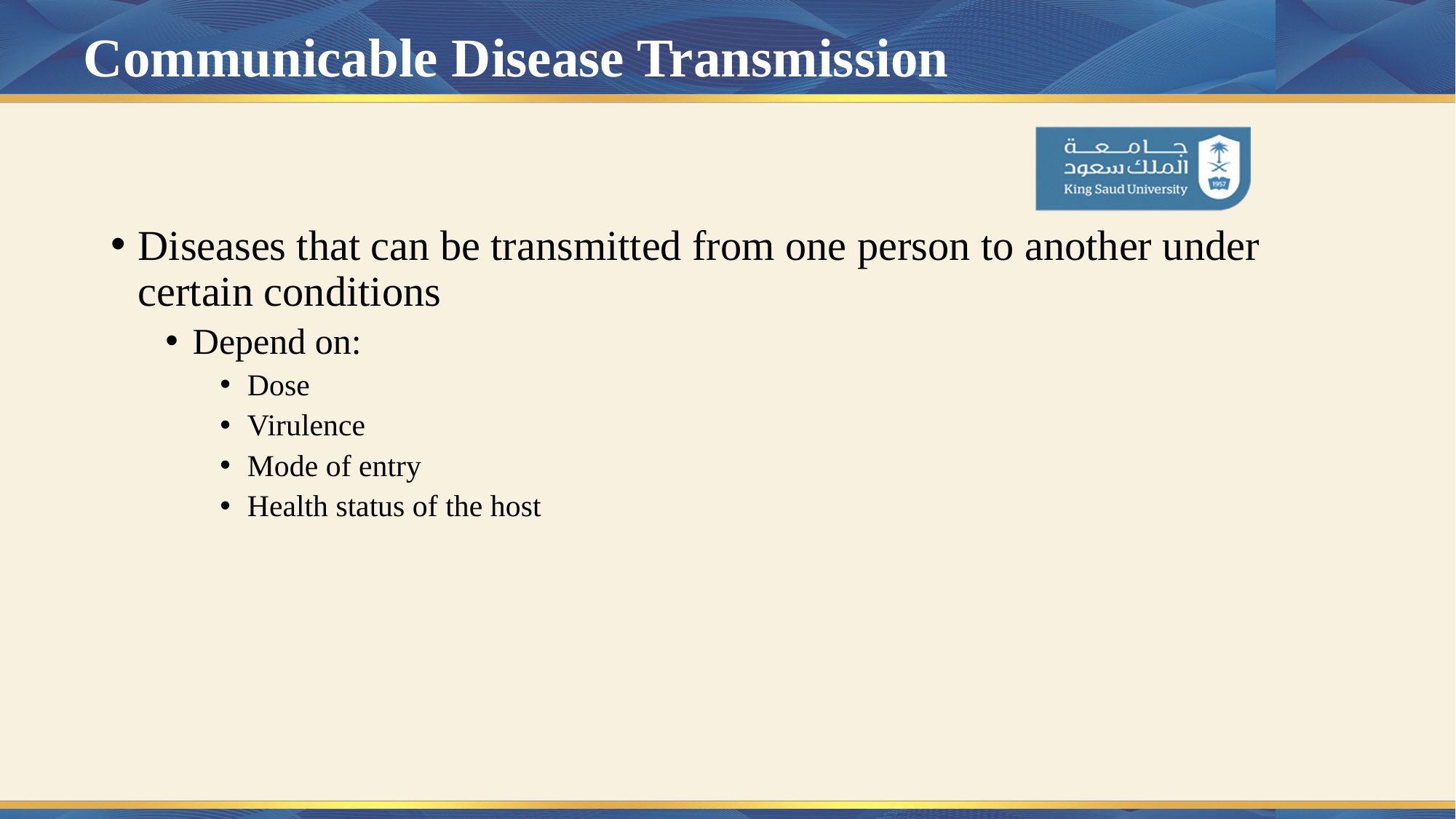

# Communicable Disease Transmission
Diseases that can be transmitted from one person to another under certain conditions
Depend on:
Dose
Virulence
Mode of entry
Health status of the host